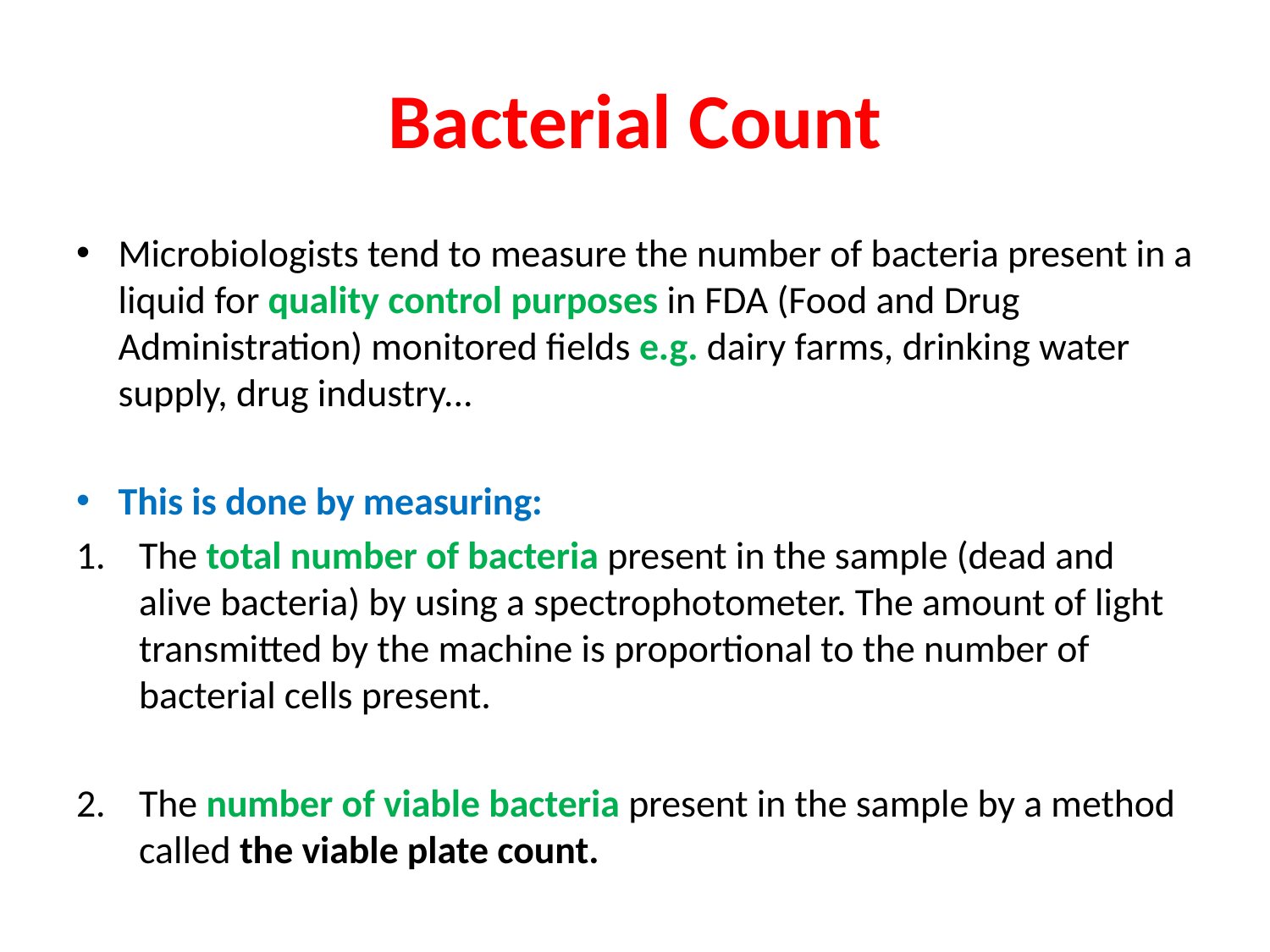

# Bacterial Count
Microbiologists tend to measure the number of bacteria present in a liquid for quality control purposes in FDA (Food and Drug Administration) monitored fields e.g. dairy farms, drinking water supply, drug industry...

This is done by measuring:
The total number of bacteria present in the sample (dead and alive bacteria) by using a spectrophotometer. The amount of light transmitted by the machine is proportional to the number of bacterial cells present.

The number of viable bacteria present in the sample by a method called the viable plate count.